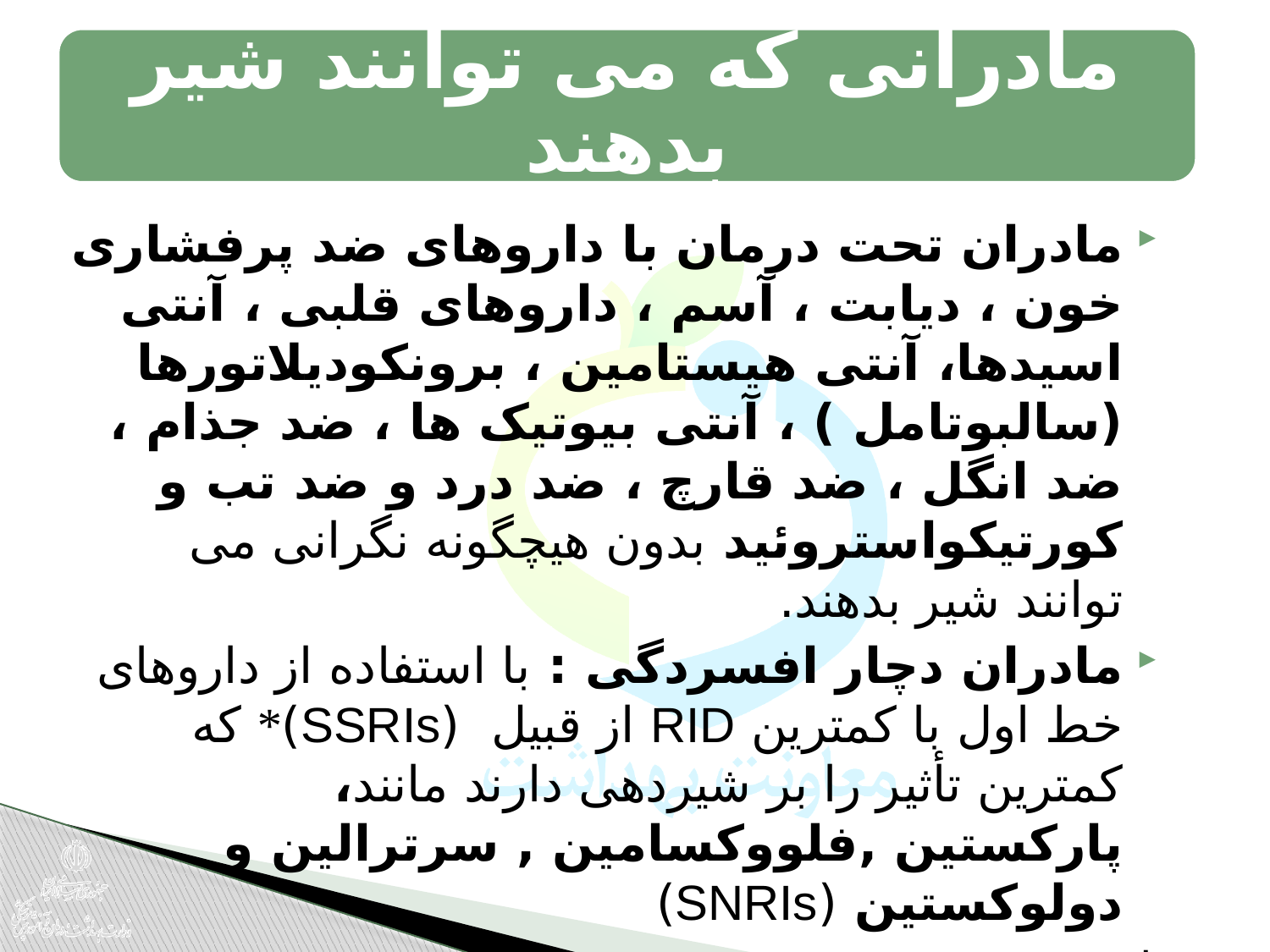

مادرانی که می توانند شیر بدهند
مادران تحت درمان با داروهای ضد پرفشاری خون ، دیابت ، آسم ، داروهای قلبی ، آنتی اسیدها، آنتی هیستامین ، برونکودیلاتورها (سالبوتامل ) ، آنتی بیوتیک ها ، ضد جذام ، ضد انگل ، ضد قارچ ، ضد درد و ضد تب و کورتیکواستروئید بدون هیچگونه نگرانی می توانند شیر بدهند.
مادران دچار افسردگی : با استفاده از داروهای خط اول با کمترین RID از قبیل  (SSRIs)* که کمترین تأثیر را بر شیردهی دارند مانند، پارکستین ,فلووکسامین , سرترالین و دولوکستين (SNRIs)
*Selective Serotonin Reuptake Inhibitors